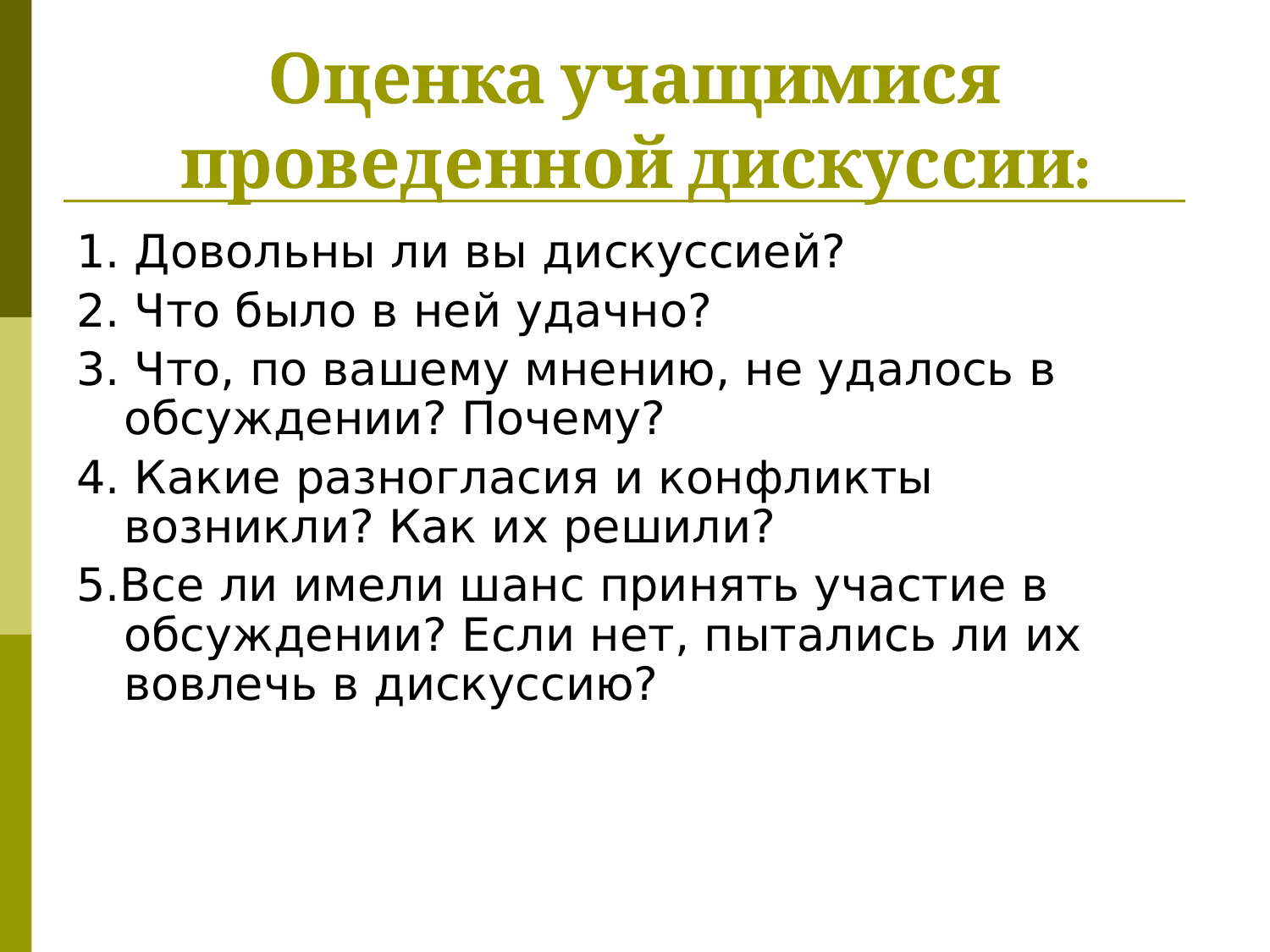

Оценка учащимися проведенной дискуссии:
1. Довольны ли вы дискуссией?
2. Что было в ней удачно?
3. Что, по вашему мнению, не удалось в обсуждении? Почему?
4. Какие разногласия и конфликты возникли? Как их решили?
5.Все ли имели шанс принять участие в обсуждении? Если нет, пытались ли их вовлечь в дискуссию?